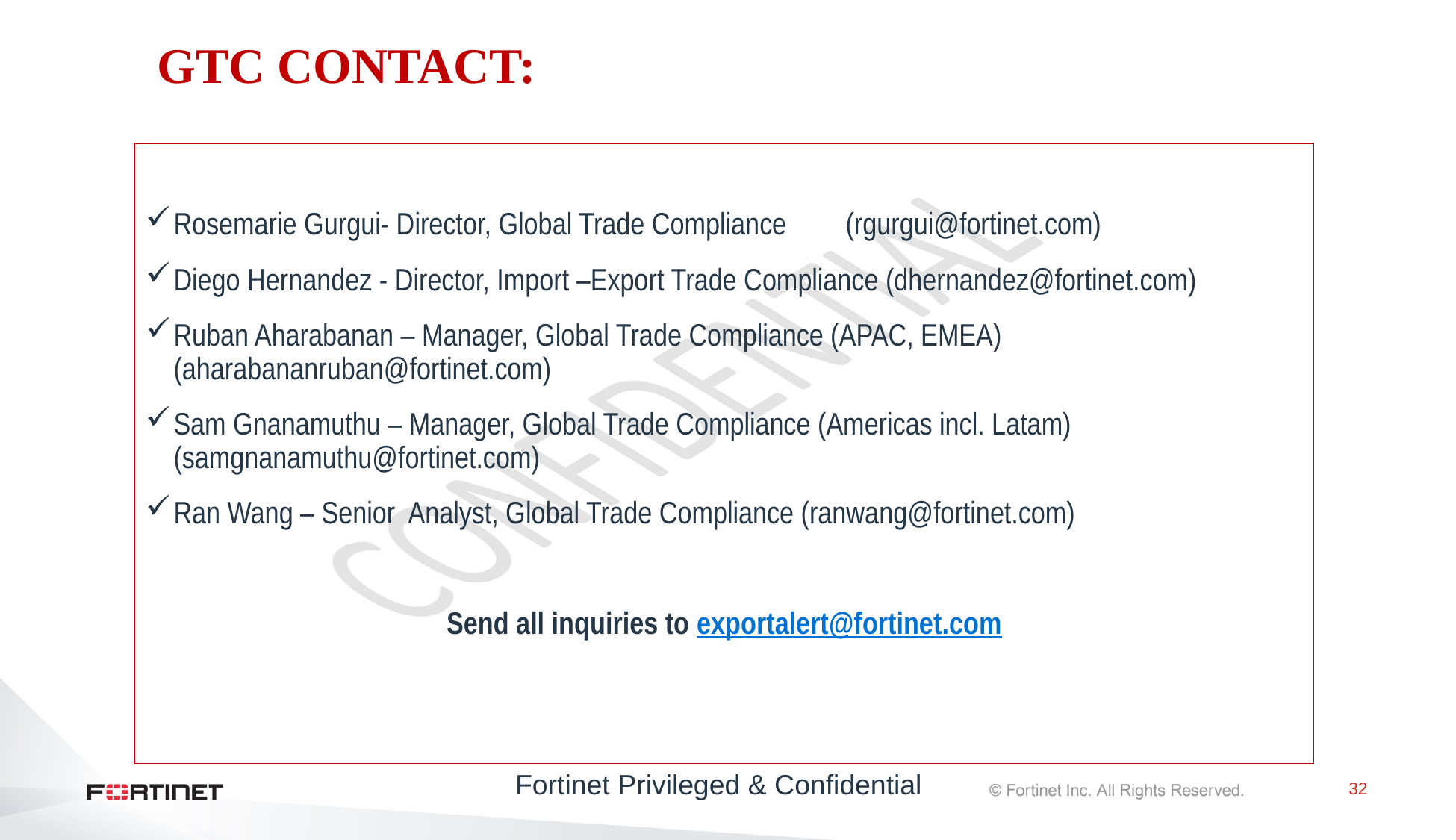

# GTC CONTACT:

Rosemarie Gurgui- Director, Global Trade Compliance	(rgurgui@fortinet.com)
Diego Hernandez - Director, Import –Export Trade Compliance (dhernandez@fortinet.com)
Ruban Aharabanan – Manager, Global Trade Compliance (APAC, EMEA) (aharabananruban@fortinet.com)
Sam Gnanamuthu – Manager, Global Trade Compliance (Americas incl. Latam) (samgnanamuthu@fortinet.com)
Ran Wang – Senior  Analyst, Global Trade Compliance (ranwang@fortinet.com)

Send all inquiries to exportalert@fortinet.com
Fortinet Privileged & Confidential